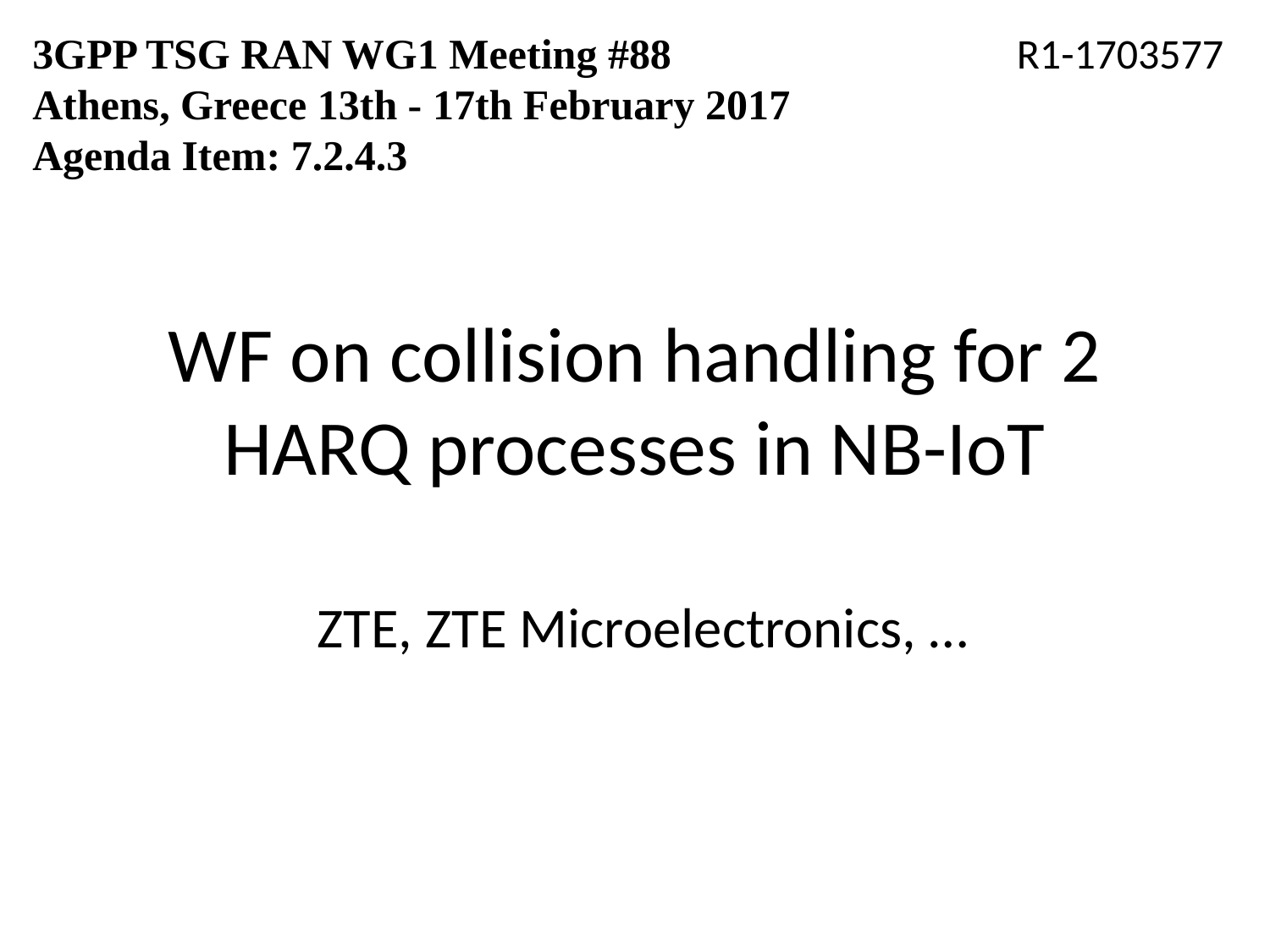

3GPP TSG RAN WG1 Meeting #88		         R1-1703577
Athens, Greece 13th - 17th February 2017
Agenda Item: 7.2.4.3

# WF on collision handling for 2 HARQ processes in NB-IoT
ZTE, ZTE Microelectronics, …